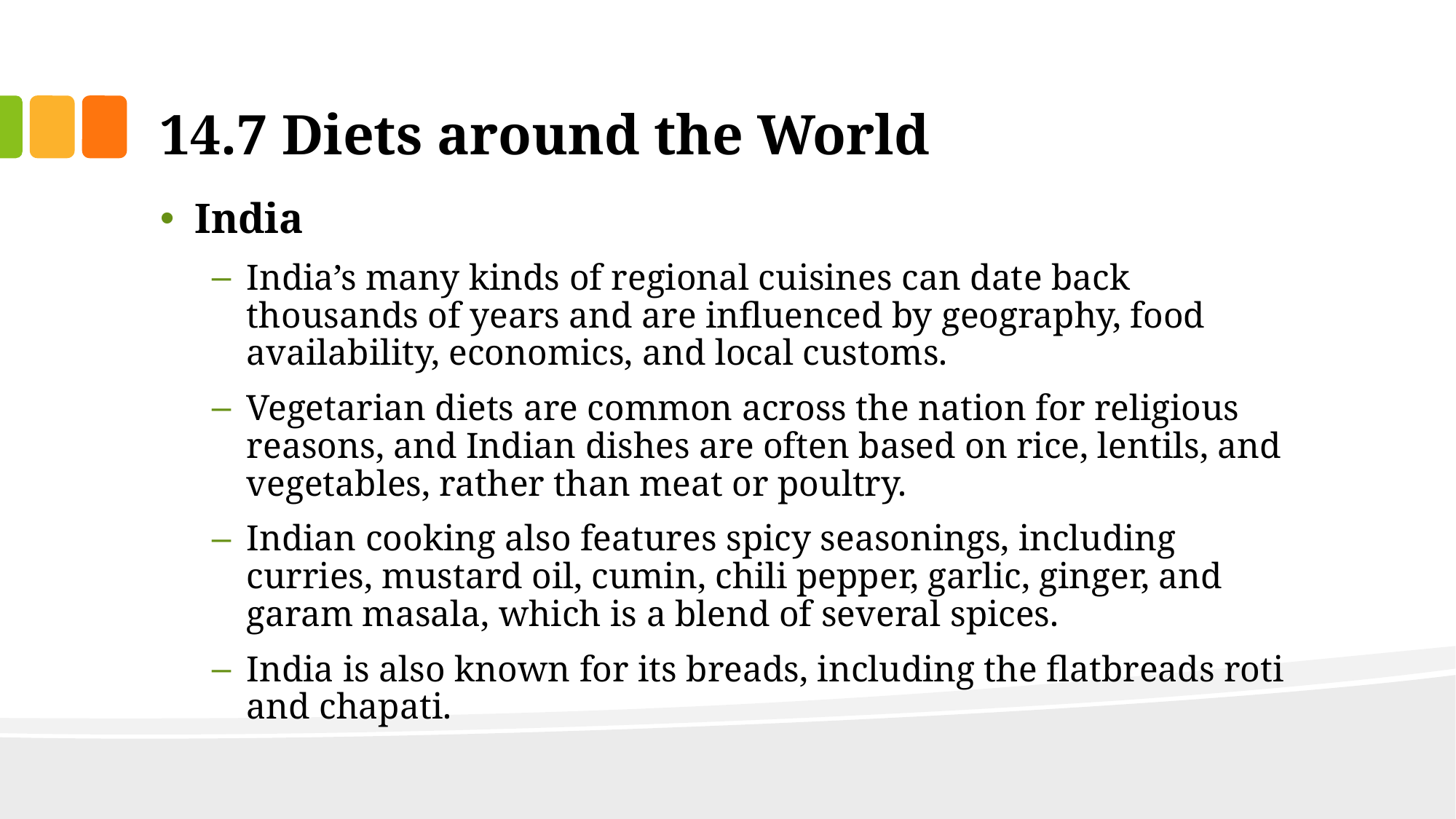

# 14.7 Diets around the World
India
India’s many kinds of regional cuisines can date back thousands of years and are influenced by geography, food availability, economics, and local customs.
Vegetarian diets are common across the nation for religious reasons, and Indian dishes are often based on rice, lentils, and vegetables, rather than meat or poultry.
Indian cooking also features spicy seasonings, including curries, mustard oil, cumin, chili pepper, garlic, ginger, and garam masala, which is a blend of several spices.
India is also known for its breads, including the flatbreads roti and chapati.